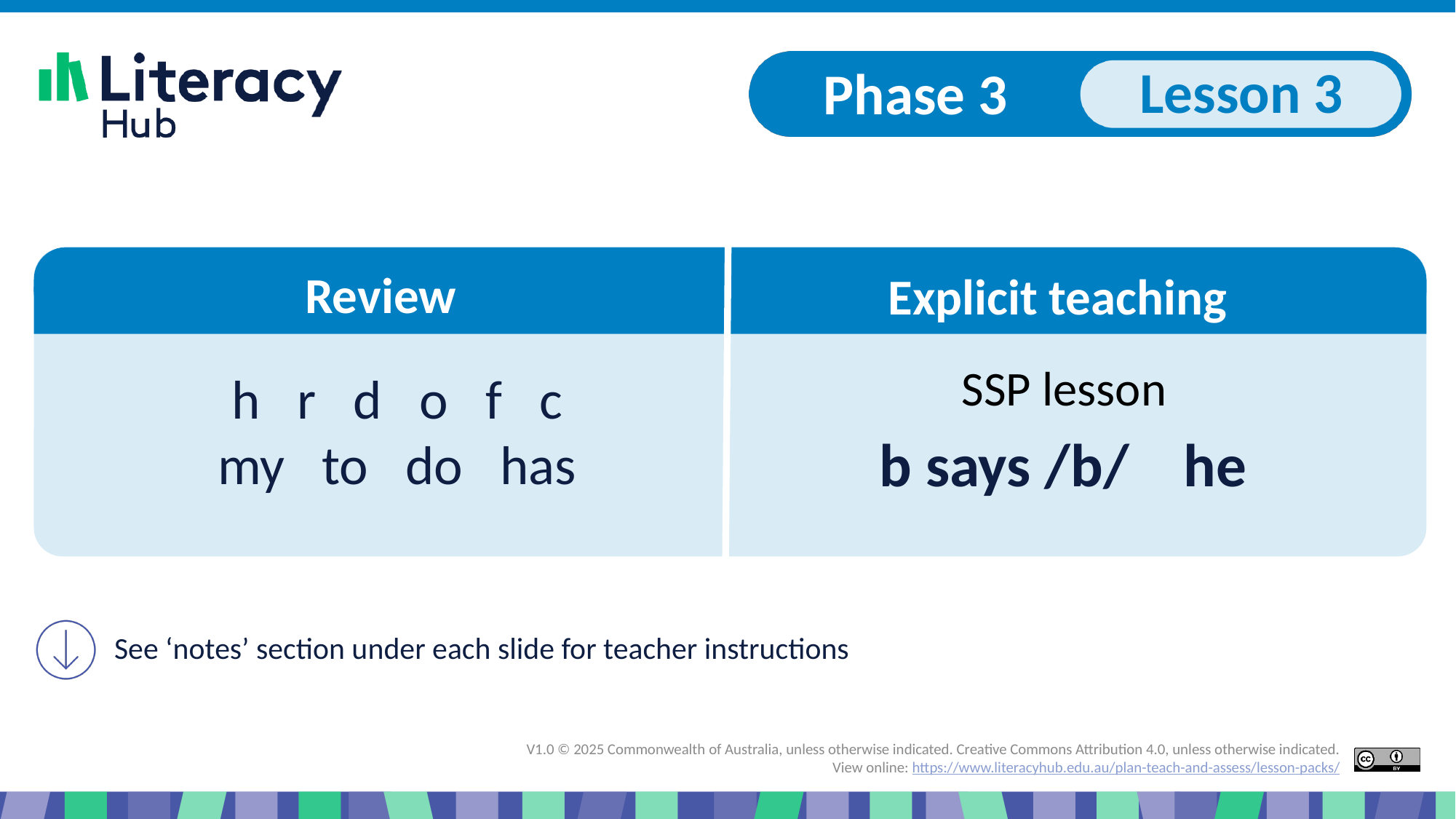

# Slide 1 Start of presentation b says /b/
h   r   d   o   f   c
my   to   do   has

b says /b/    he